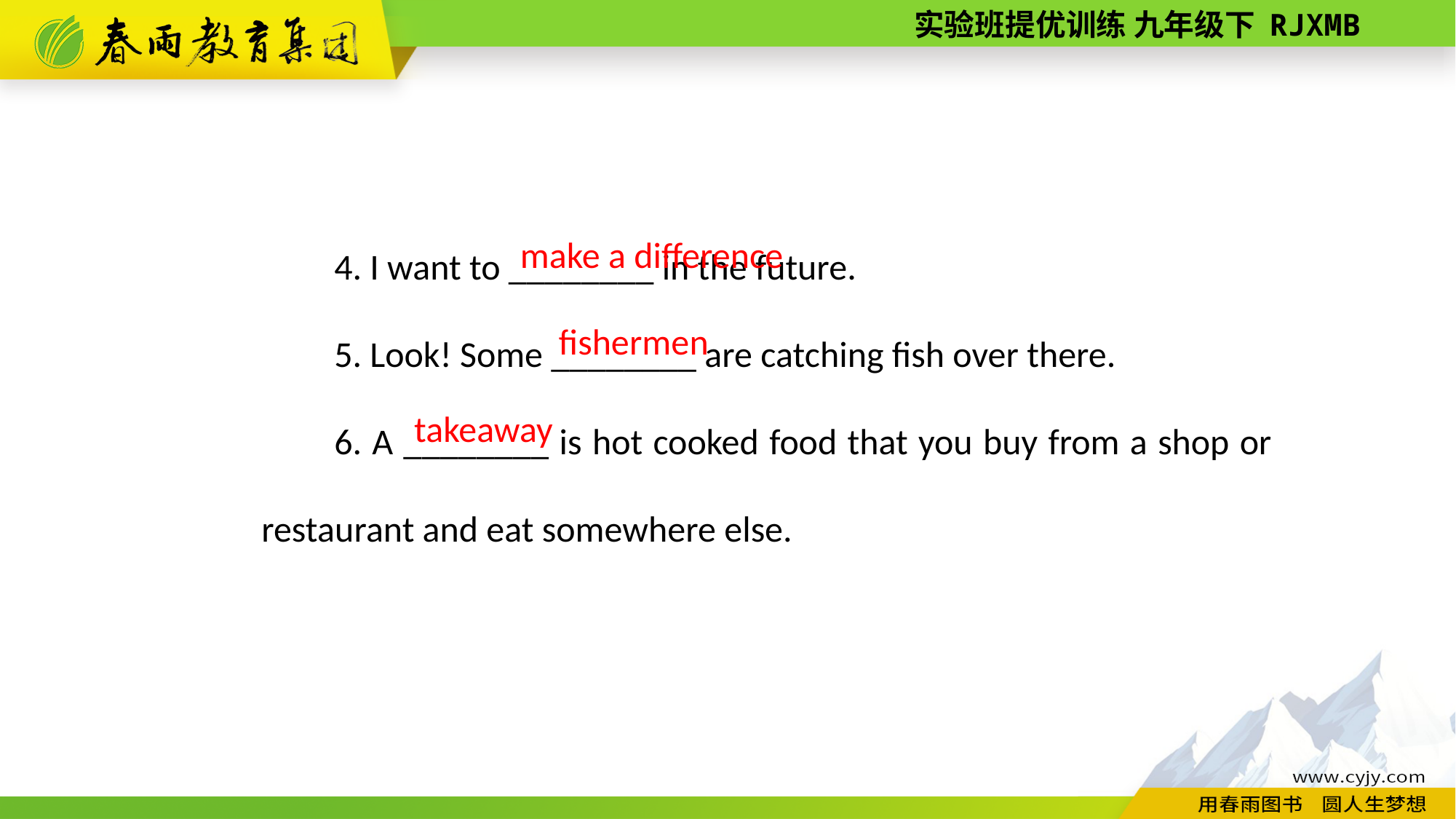

4. I want to ________ in the future.
5. Look! Some ________ are catching fish over there.
6. A ________ is hot cooked food that you buy from a shop or restaurant and eat somewhere else.
make a difference
fishermen
takeaway